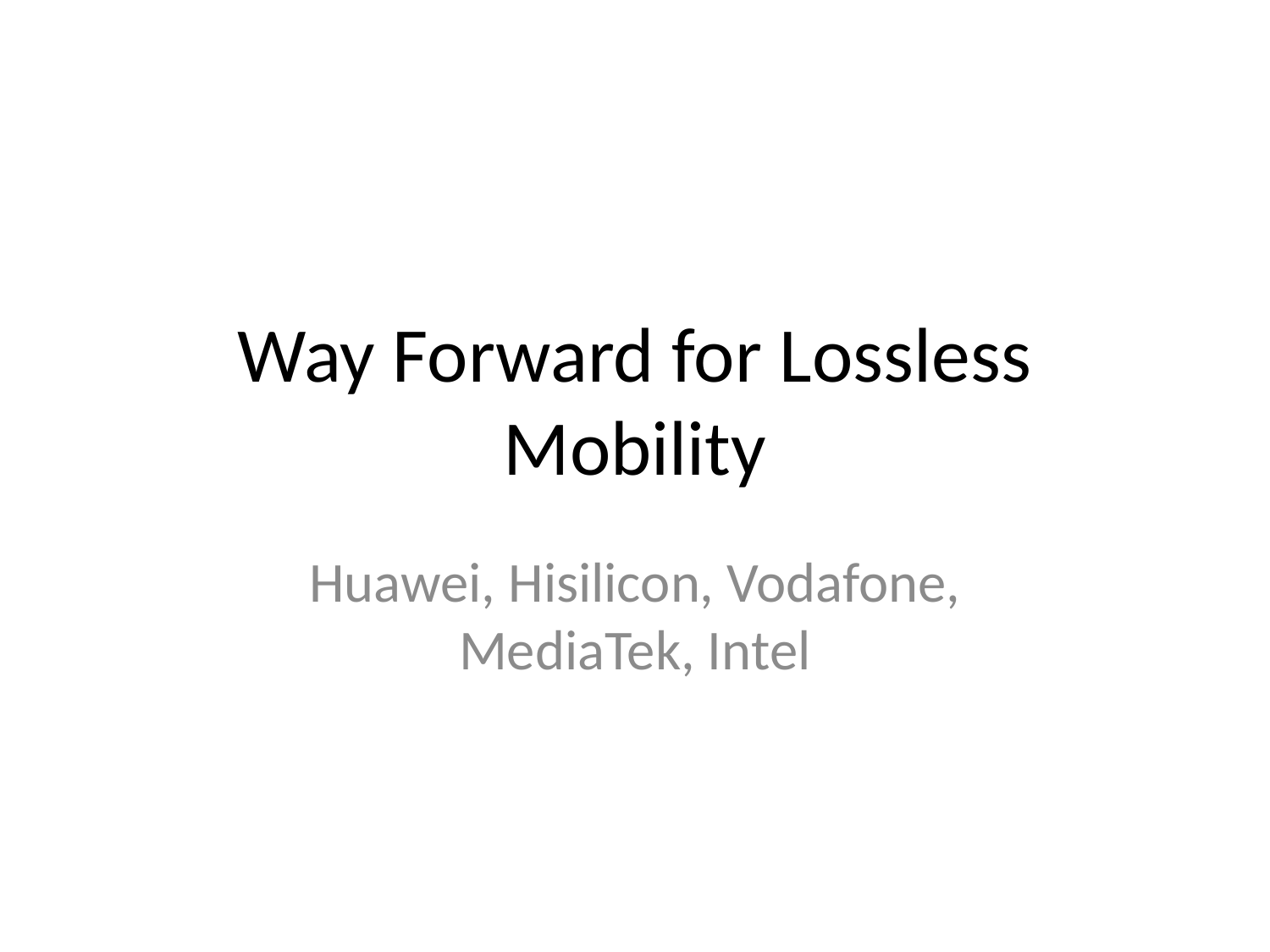

# Way Forward for Lossless Mobility
Huawei, Hisilicon, Vodafone, MediaTek, Intel